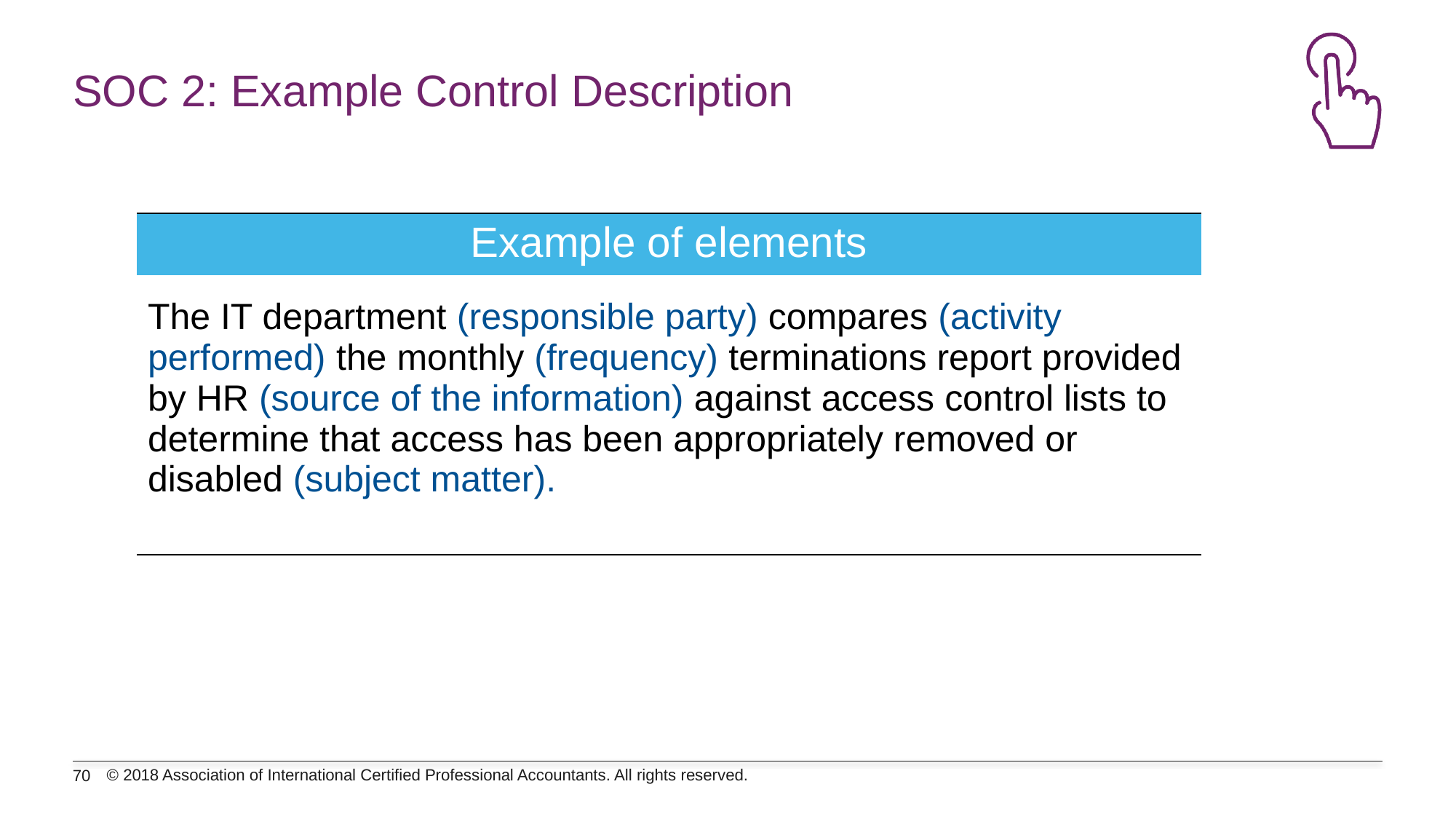

# SOC 2: Example Control Description

| Example of elements |
| --- |
| The IT department (responsible party) compares (activity performed) the monthly (frequency) terminations report provided by HR (source of the information) against access control lists to determine that access has been appropriately removed or disabled (subject matter). |
© 2018 Association of International Certified Professional Accountants. All rights reserved.
70